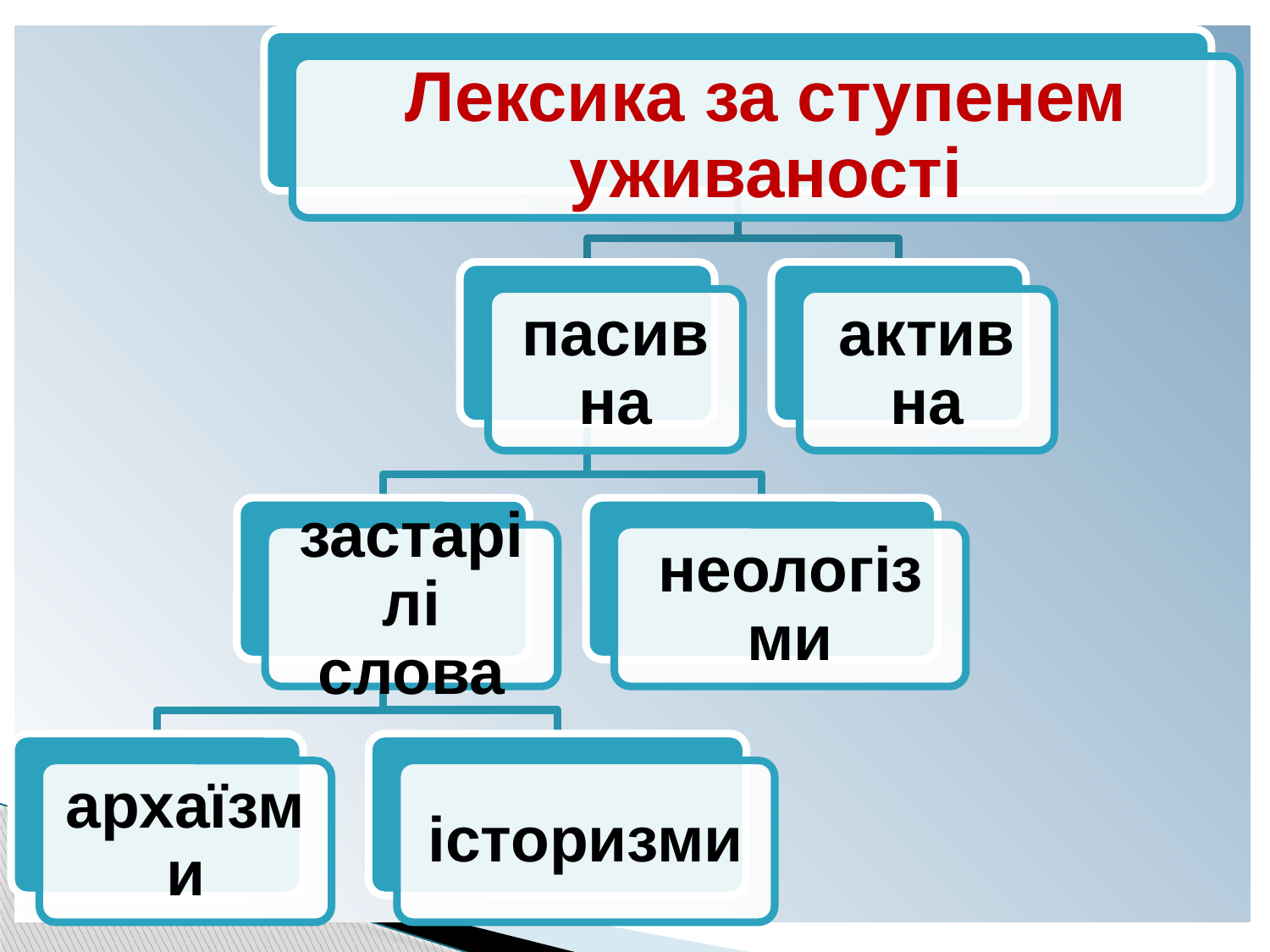

Лексика за ступенем уживаності
пасивна
застарілі слова
архаїзми
історизми
неологізми
активна